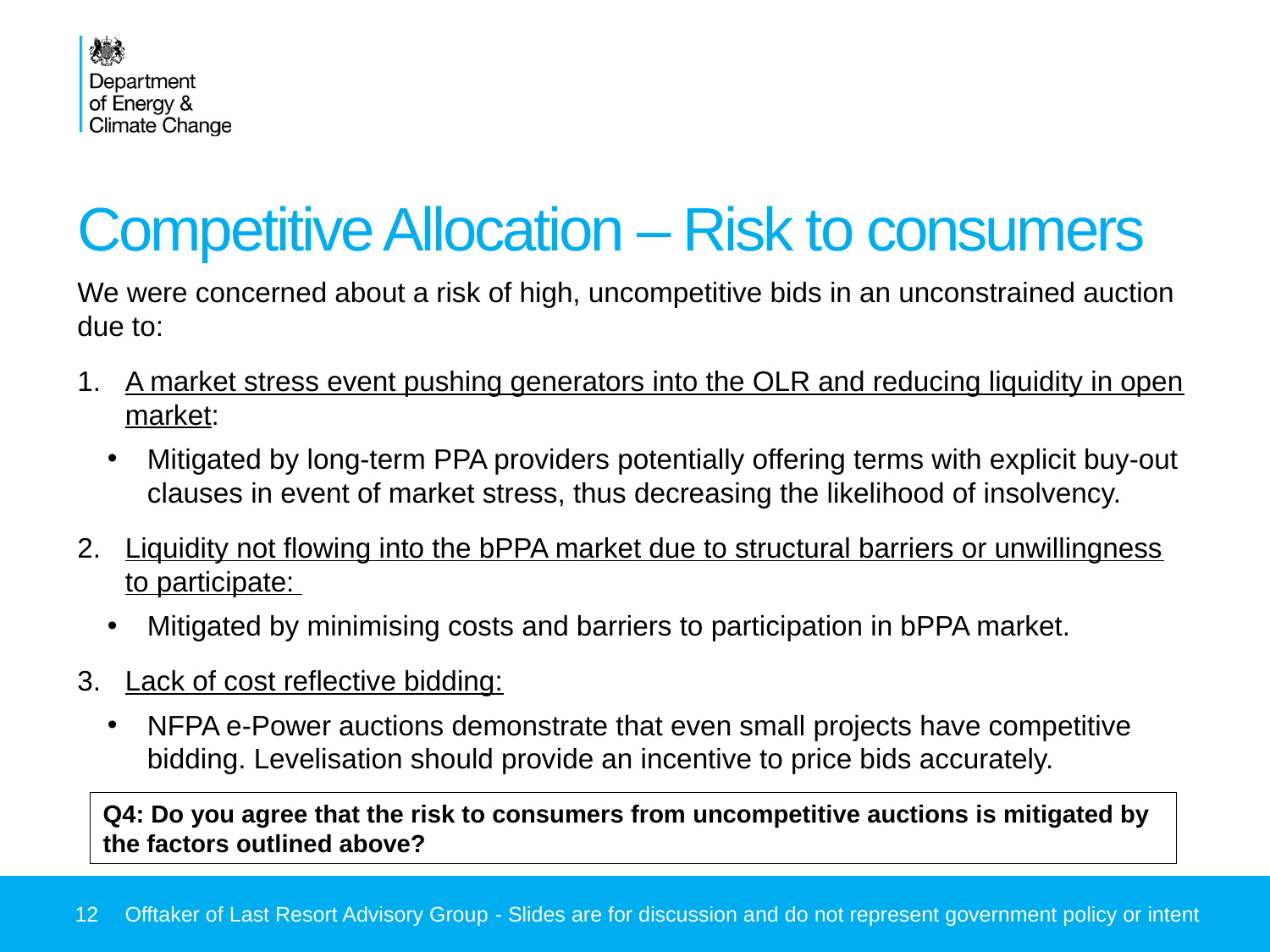

# Competitive Allocation – Risk to consumers
We were concerned about a risk of high, uncompetitive bids in an unconstrained auction due to:
A market stress event pushing generators into the OLR and reducing liquidity in open market:
Mitigated by long-term PPA providers potentially offering terms with explicit buy-out clauses in event of market stress, thus decreasing the likelihood of insolvency.
Liquidity not flowing into the bPPA market due to structural barriers or unwillingness to participate:
Mitigated by minimising costs and barriers to participation in bPPA market.
Lack of cost reflective bidding:
NFPA e-Power auctions demonstrate that even small projects have competitive bidding. Levelisation should provide an incentive to price bids accurately.
Q4: Do you agree that the risk to consumers from uncompetitive auctions is mitigated by the factors outlined above?
12
Offtaker of Last Resort Advisory Group - Slides are for discussion and do not represent government policy or intent